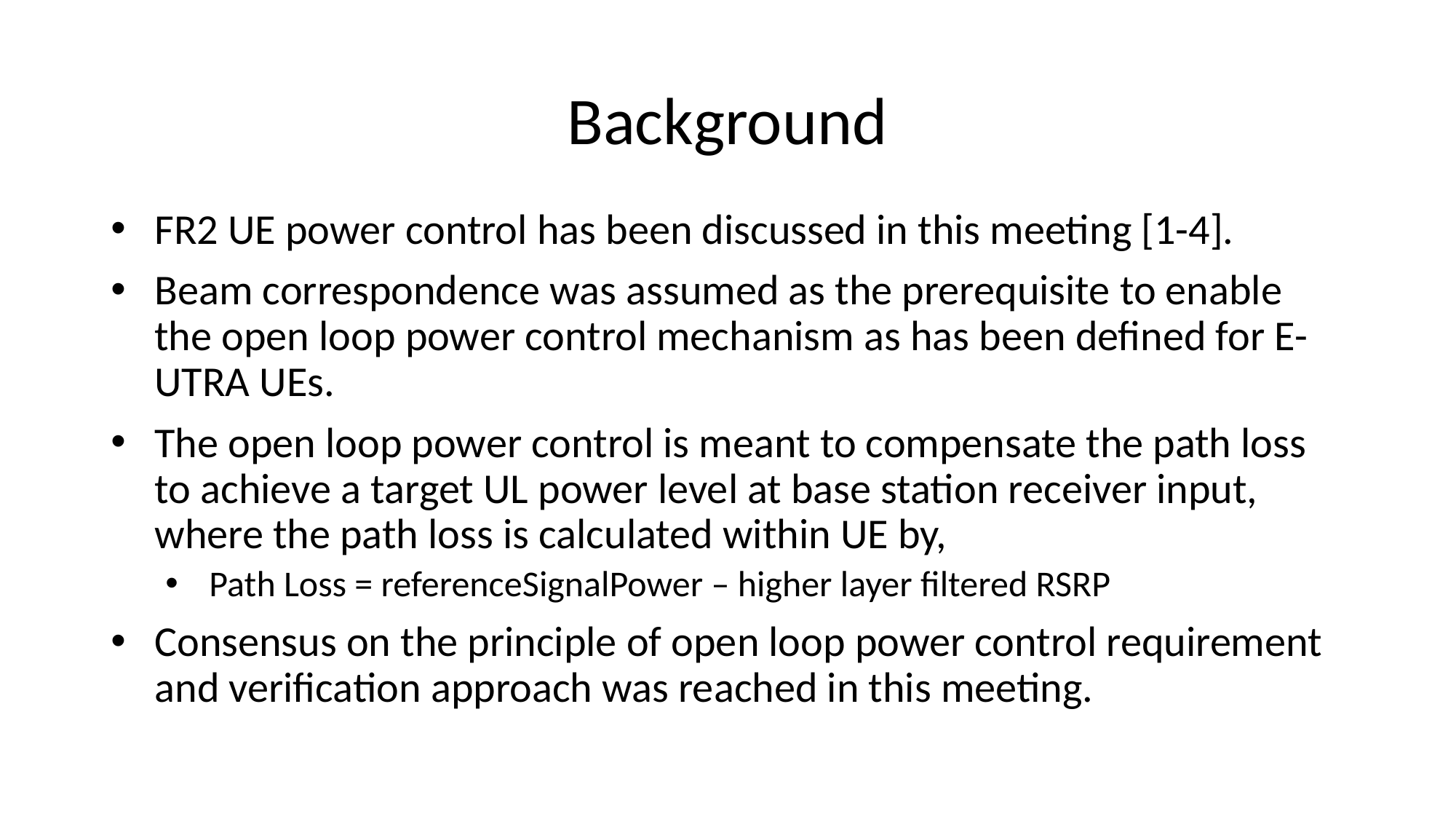

# Background
FR2 UE power control has been discussed in this meeting [1-4].
Beam correspondence was assumed as the prerequisite to enable the open loop power control mechanism as has been defined for E-UTRA UEs.
The open loop power control is meant to compensate the path loss to achieve a target UL power level at base station receiver input, where the path loss is calculated within UE by,
Path Loss = referenceSignalPower – higher layer filtered RSRP
Consensus on the principle of open loop power control requirement and verification approach was reached in this meeting.